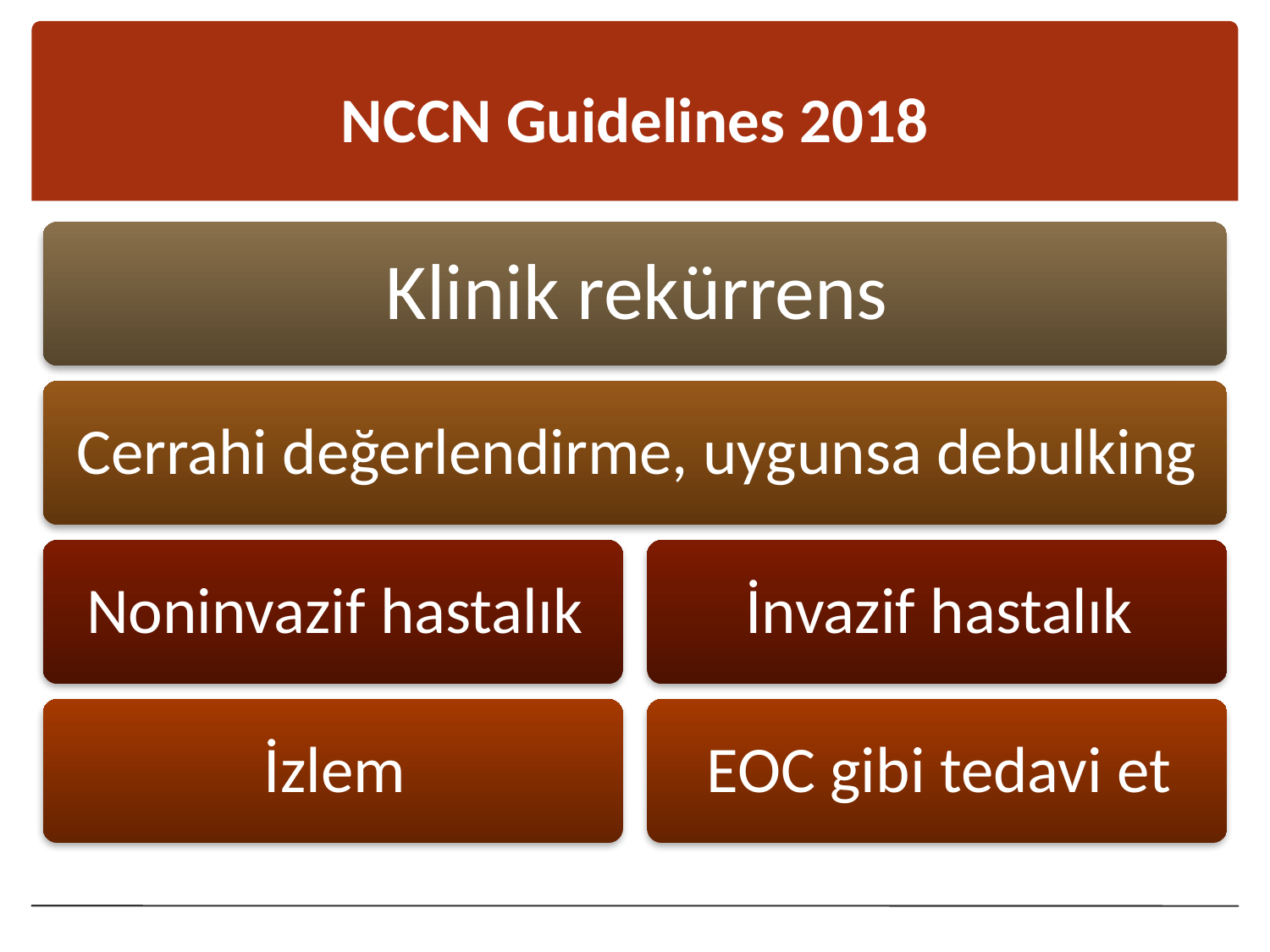

# NCCN Guidelines 2018
Klinik rekürrens
Cerrahi değerlendirme, uygunsa debulking
Noninvazif hastalık
İzlem
İnvazif hastalık
EOC gibi tedavi et